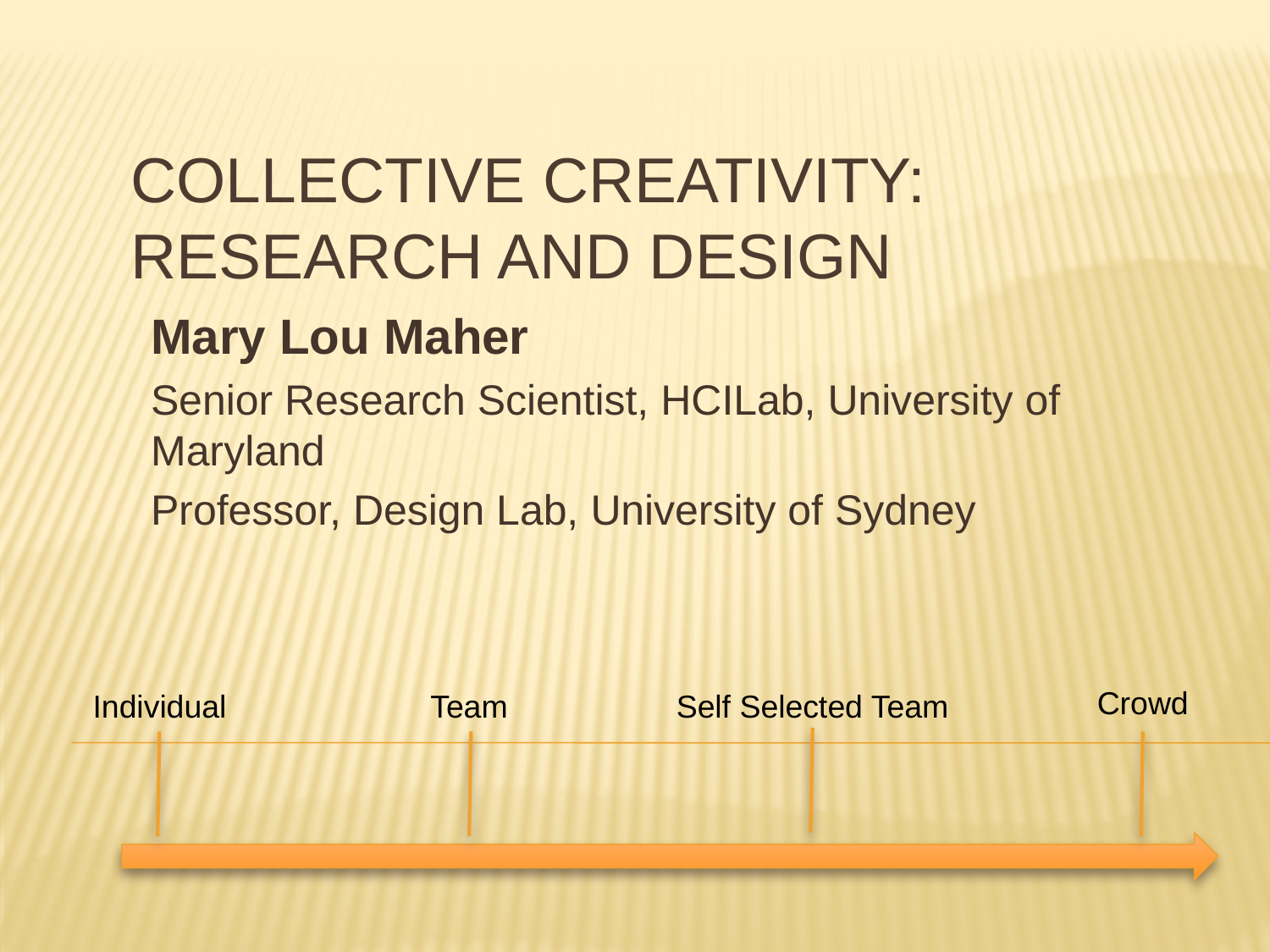

# Collective creativity: Research and Design
Mary Lou Maher
Senior Research Scientist, HCILab, University of Maryland
Professor, Design Lab, University of Sydney
Crowd
Individual
Team
Self Selected Team